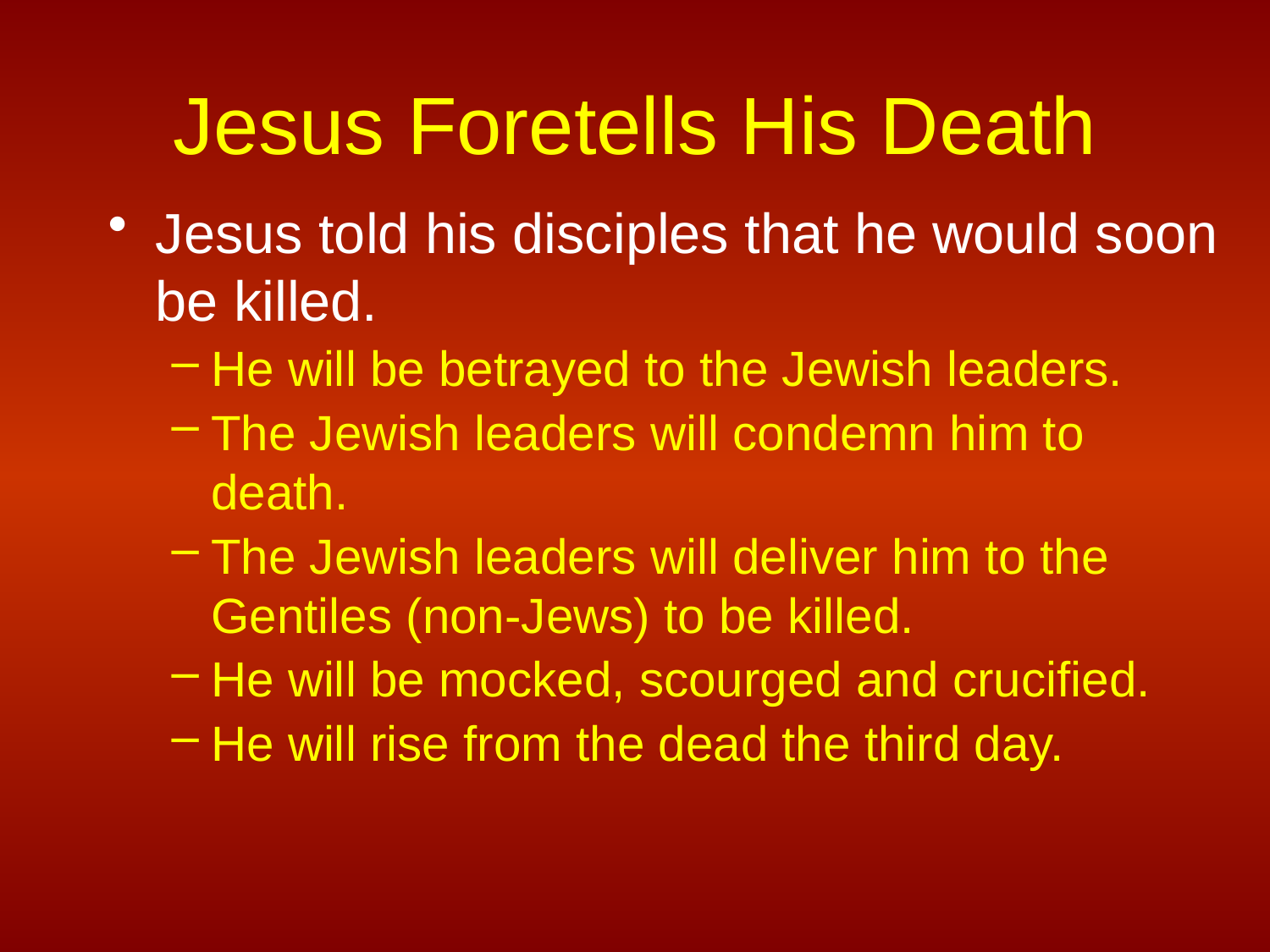

# Jesus Foretells His Death
Jesus told his disciples that he would soon be killed.
He will be betrayed to the Jewish leaders.
The Jewish leaders will condemn him to death.
The Jewish leaders will deliver him to the Gentiles (non-Jews) to be killed.
He will be mocked, scourged and crucified.
He will rise from the dead the third day.